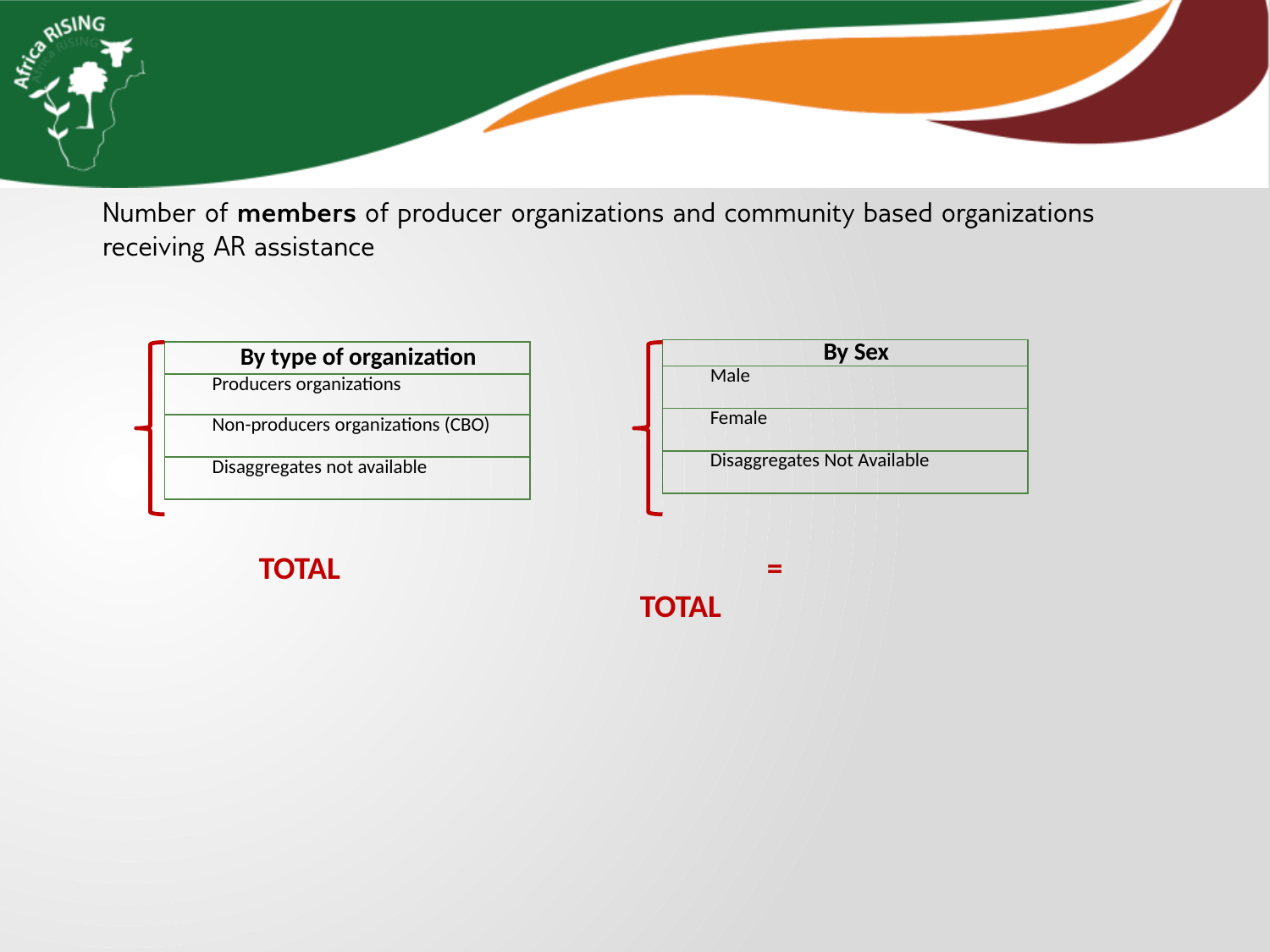

Number of members of producer organizations and community based organizations receiving AR assistance
| By Sex |
| --- |
| Male |
| Female |
| Disaggregates Not Available |

| By type of organization |
| --- |
| Producers organizations |
| Non-producers organizations (CBO) |
| Disaggregates not available |

TOTAL 				=				TOTAL